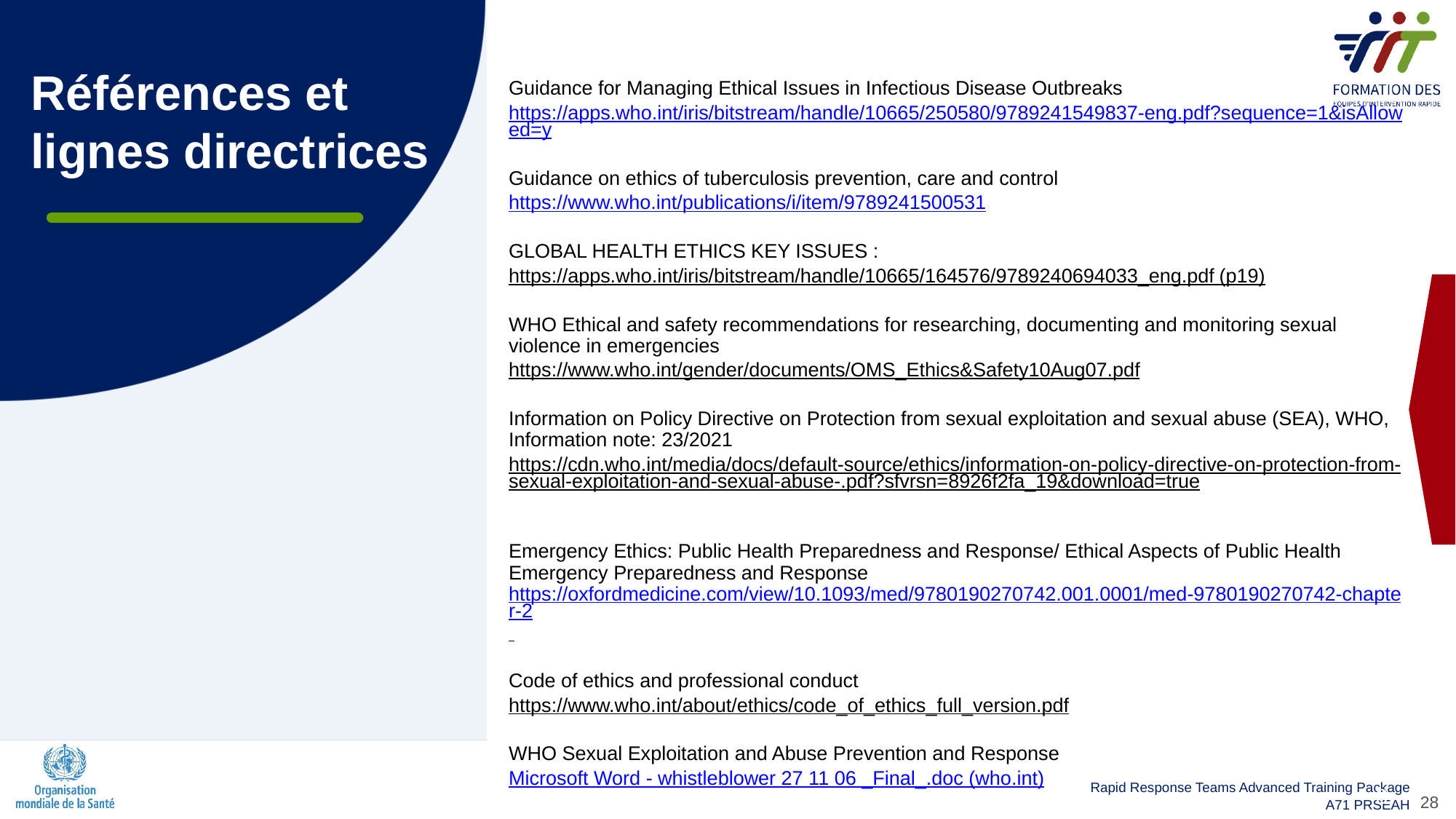

Guidance for Managing Ethical Issues in Infectious Disease Outbreaks
https://apps.who.int/iris/bitstream/handle/10665/250580/9789241549837-eng.pdf?sequence=1&isAllowed=y

Guidance on ethics of tuberculosis prevention, care and control
https://www.who.int/publications/i/item/9789241500531

GLOBAL HEALTH ETHICS KEY ISSUES :
https://apps.who.int/iris/bitstream/handle/10665/164576/9789240694033_eng.pdf (p19)

WHO Ethical and safety recommendations for researching, documenting and monitoring sexual violence in emergencies
https://www.who.int/gender/documents/OMS_Ethics&Safety10Aug07.pdf

Information on Policy Directive on Protection from sexual exploitation and sexual abuse (SEA), WHO, Information note: 23/2021
https://cdn.who.int/media/docs/default-source/ethics/information-on-policy-directive-on-protection-from-sexual-exploitation-and-sexual-abuse-.pdf?sfvrsn=8926f2fa_19&download=true

Emergency Ethics: Public Health Preparedness and Response/ Ethical Aspects of Public Health Emergency Preparedness and Response https://oxfordmedicine.com/view/10.1093/med/9780190270742.001.0001/med-9780190270742-chapter-2

Code of ethics and professional conduct
https://www.who.int/about/ethics/code_of_ethics_full_version.pdf

WHO Sexual Exploitation and Abuse Prevention and Response
Microsoft Word - whistleblower 27 11 06 _Final_.doc (who.int)
28